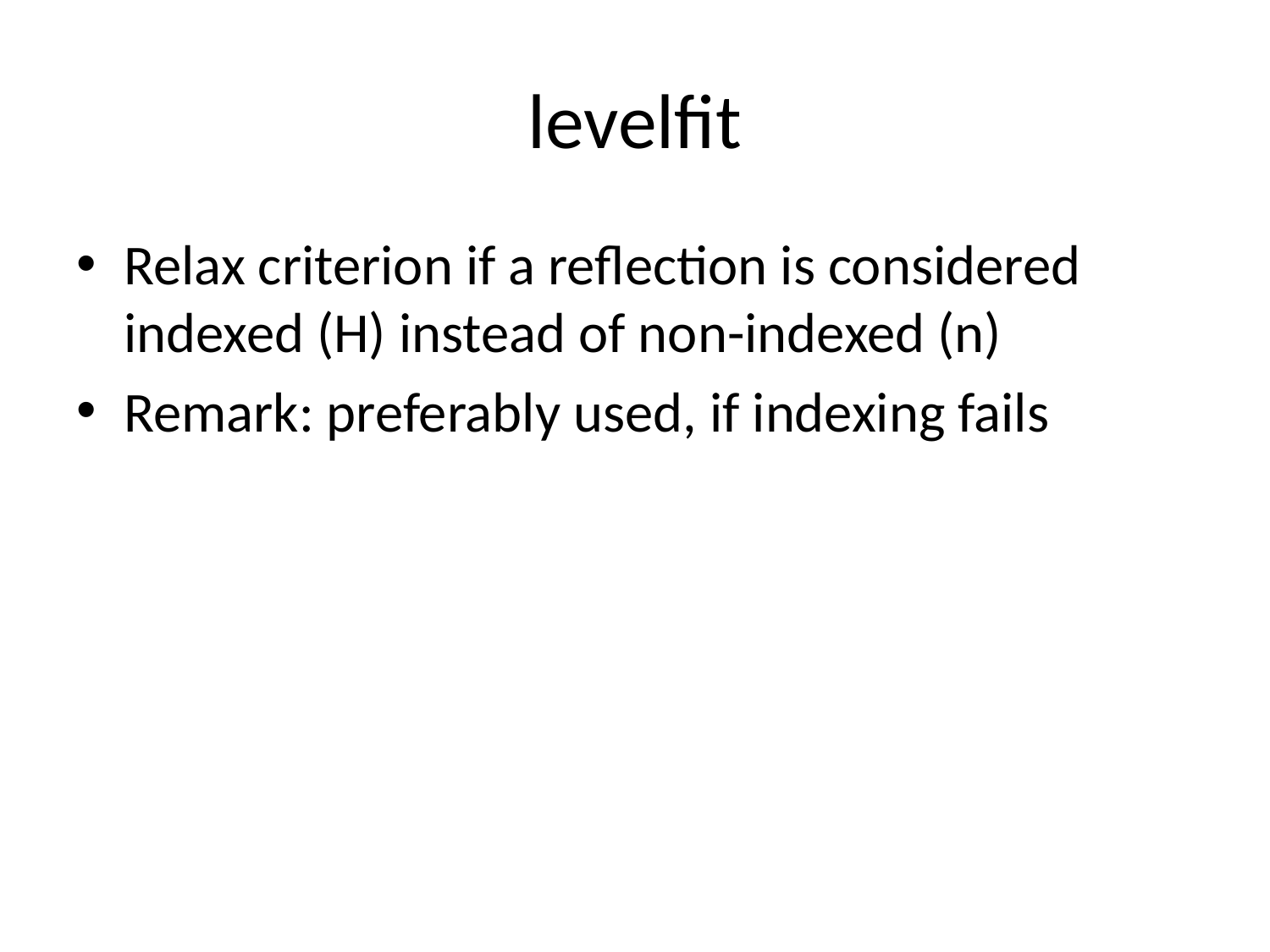

# levelfit
Relax criterion if a reflection is considered indexed (H) instead of non-indexed (n)
Remark: preferably used, if indexing fails